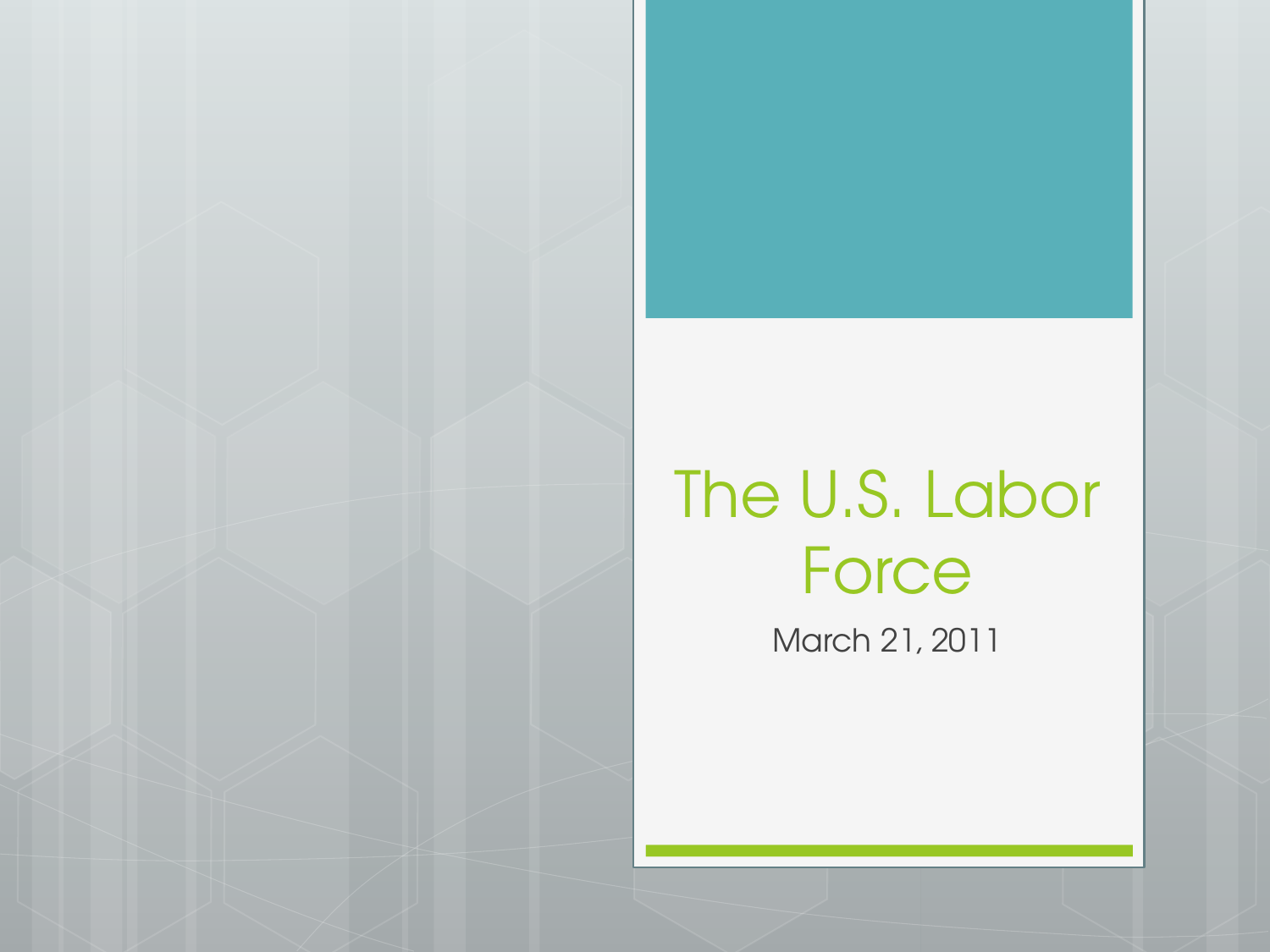

# The U.S. Labor Force
March 21, 2011